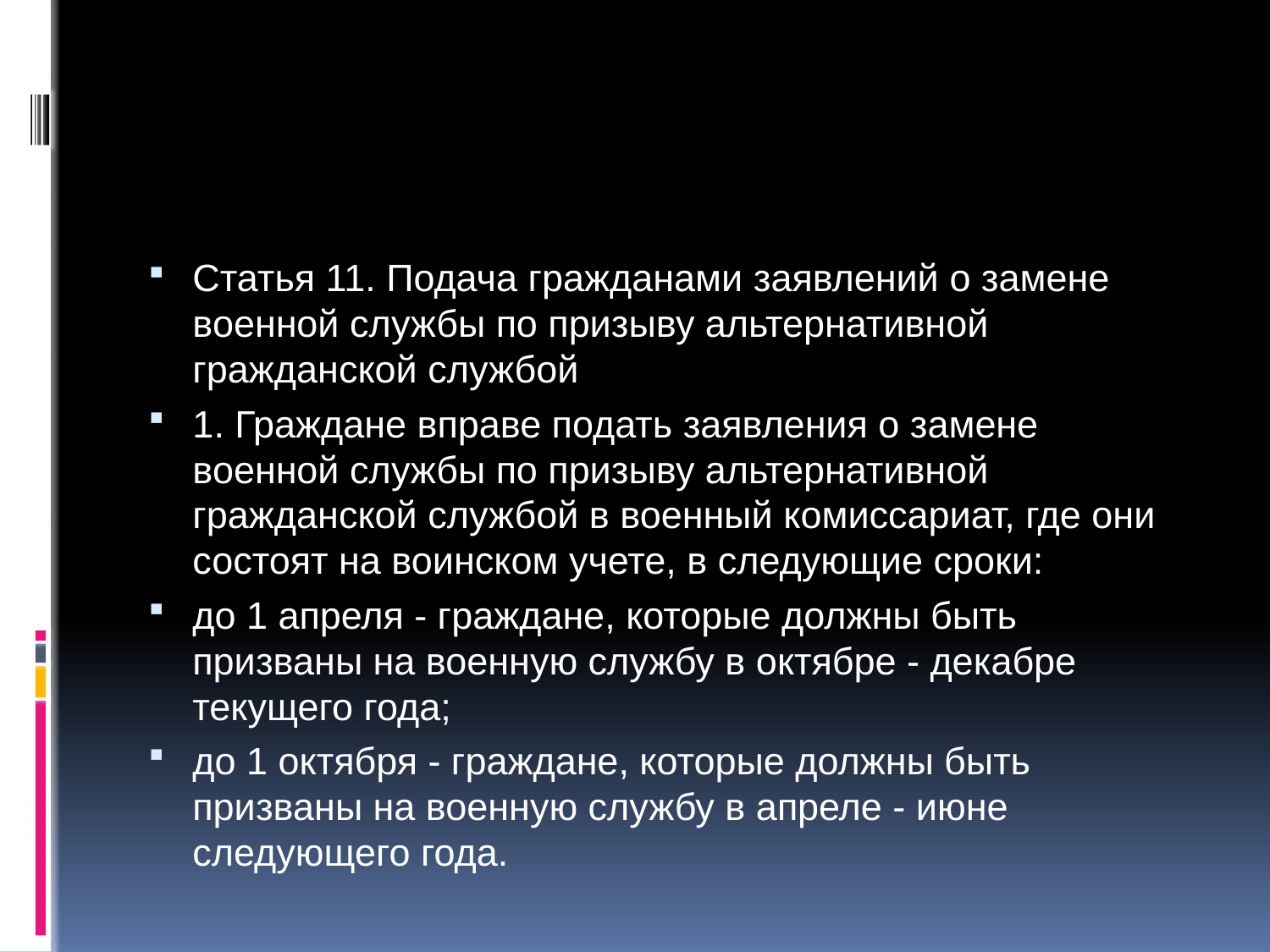

#
Статья 11. Подача гражданами заявлений о замене военной службы по призыву альтернативной гражданской службой
1. Граждане вправе подать заявления о замене военной службы по призыву альтернативной гражданской службой в военный комиссариат, где они состоят на воинском учете, в следующие сроки:
до 1 апреля - граждане, которые должны быть призваны на военную службу в октябре - декабре текущего года;
до 1 октября - граждане, которые должны быть призваны на военную службу в апреле - июне следующего года.